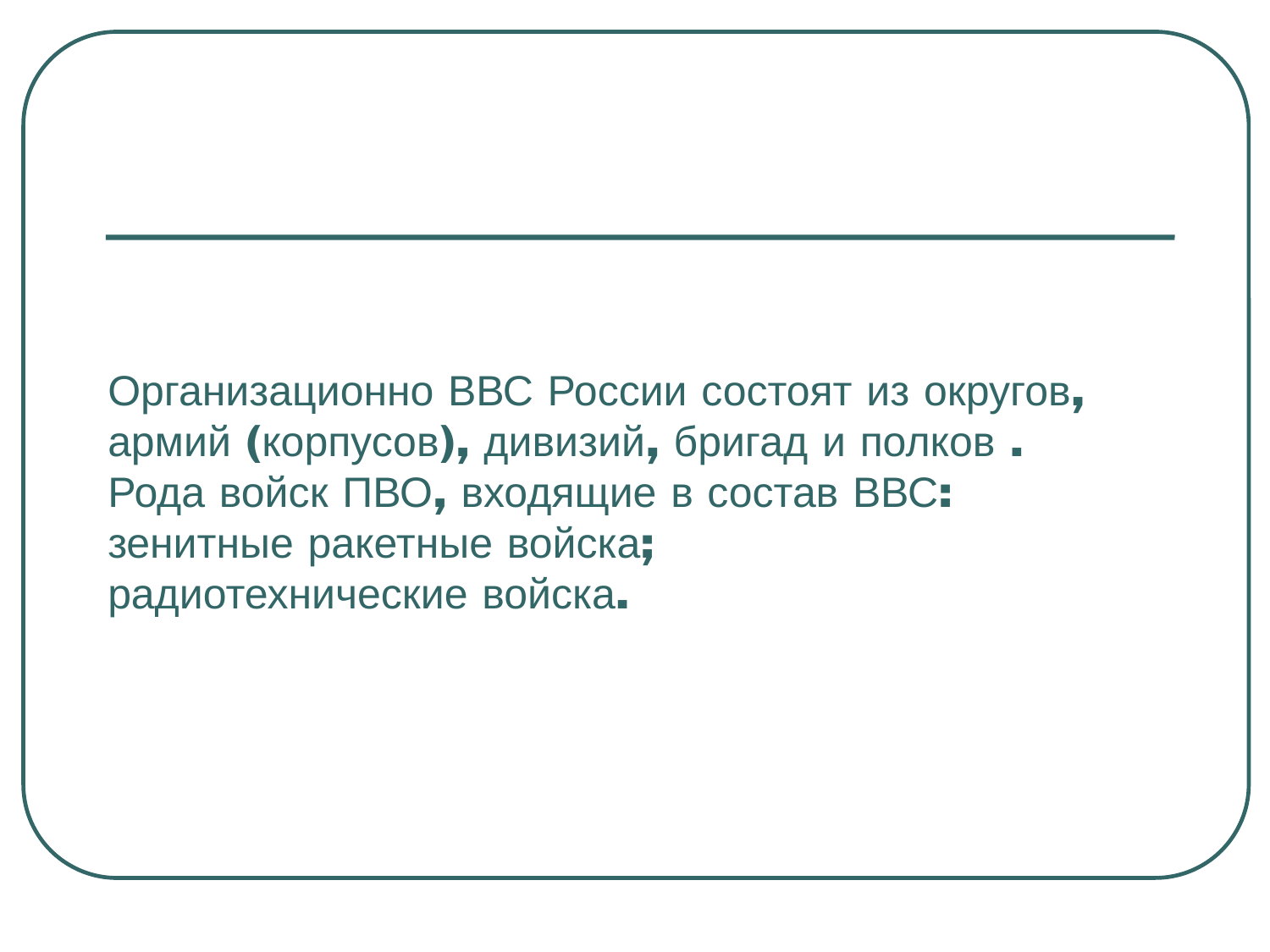

# Организационно ВВС России состоят из округов, армий (корпусов), дивизий, бригад и полков . Рода войск ПВО, входящие в состав ВВС: зенитные ракетные войска; радиотехнические войска.